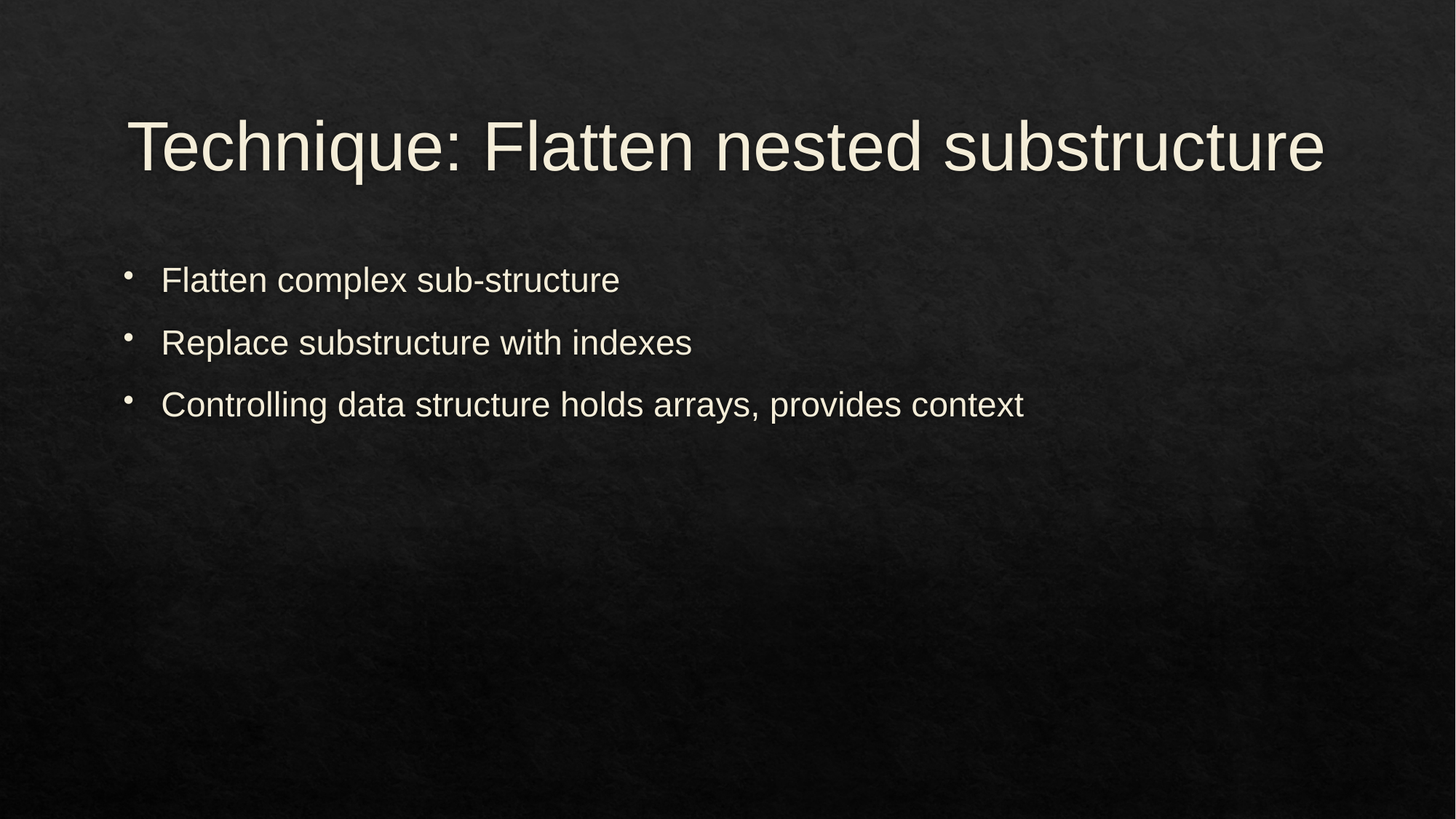

# Technique: Flatten nested substructure
Flatten complex sub-structure
Replace substructure with indexes
Controlling data structure holds arrays, provides context